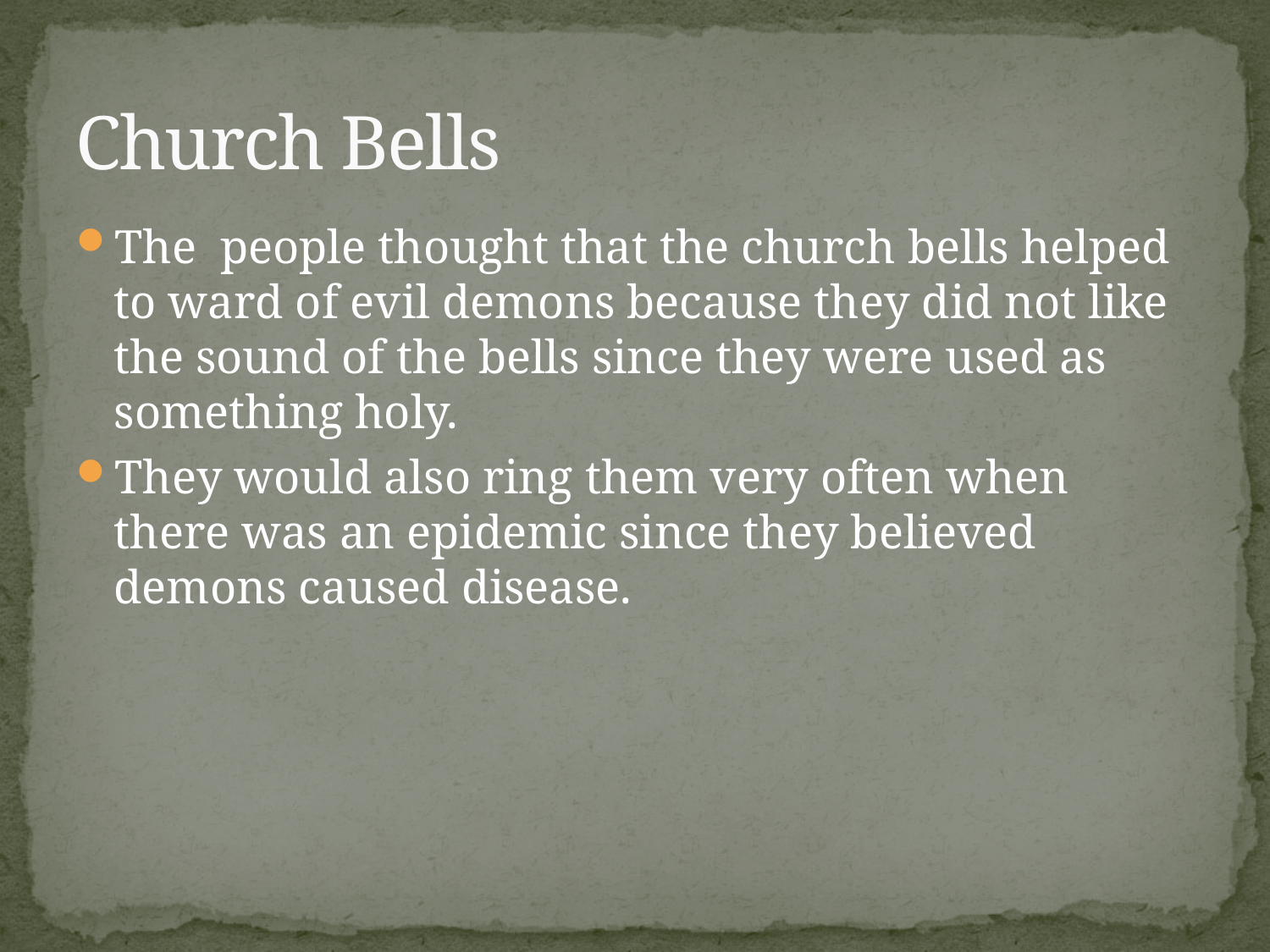

# Church Bells
The  people thought that the church bells helped to ward of evil demons because they did not like the sound of the bells since they were used as something holy.
They would also ring them very often when there was an epidemic since they believed demons caused disease.